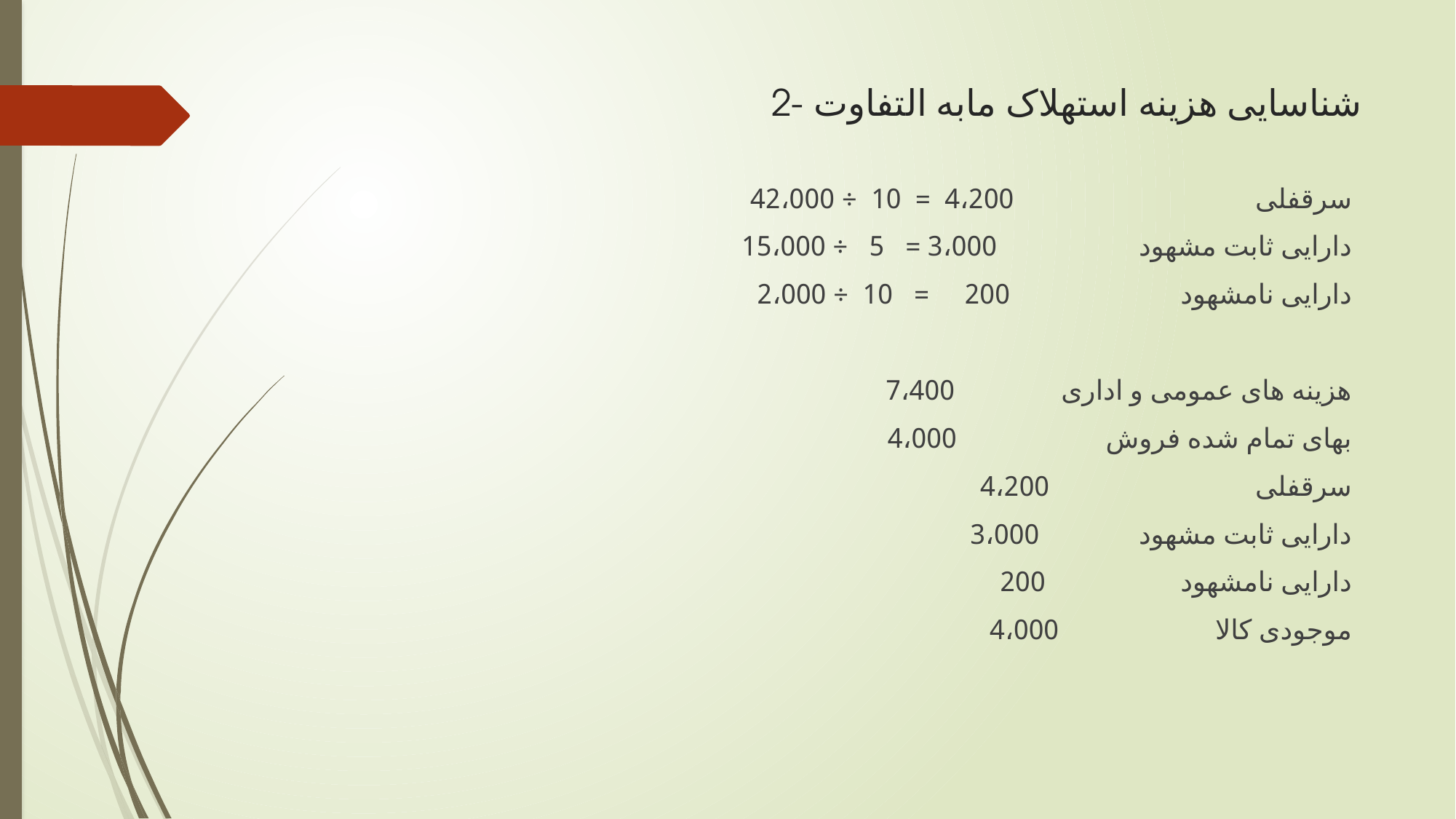

# 2- شناسایی هزینه استهلاک مابه التفاوت
سرقفلی                                  4،200  =  10  ÷ 42،000
دارایی ثابت مشهود                    3،000 =   5   ÷ 15،000
دارایی نامشهود                        200     =   10  ÷ 2،000

هزینه های عمومی و اداری               7،400
بهای تمام شده فروش                     4،000
                                سرقفلی                             4،200
                                دارایی ثابت مشهود              3،000
                                دارایی نامشهود                   200
                                موجودی کالا                      4،000